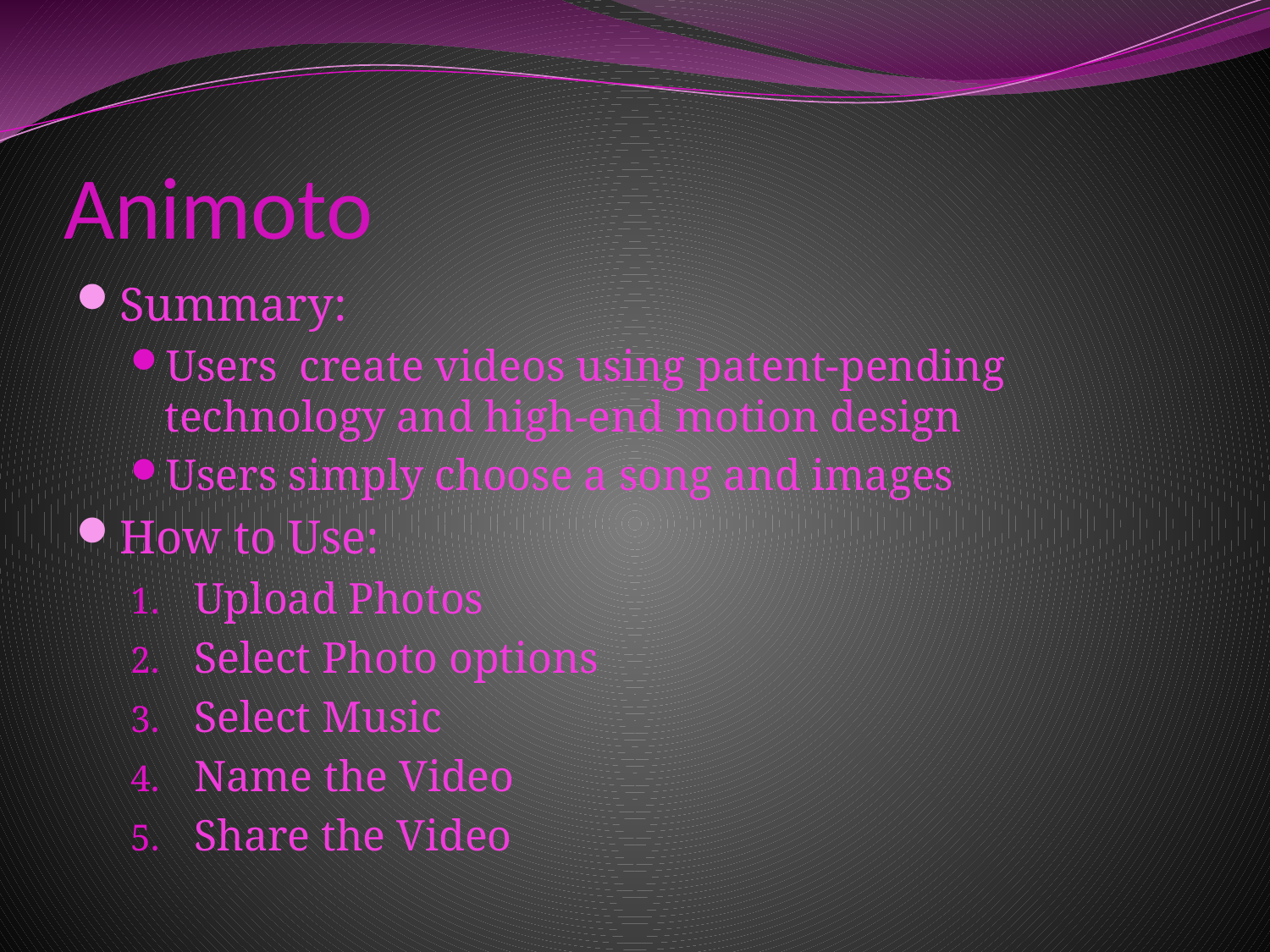

# Animoto
Summary:
Users  create videos using patent-pending technology and high-end motion design
Users simply choose a song and images
How to Use:
Upload Photos
Select Photo options
Select Music
Name the Video
Share the Video